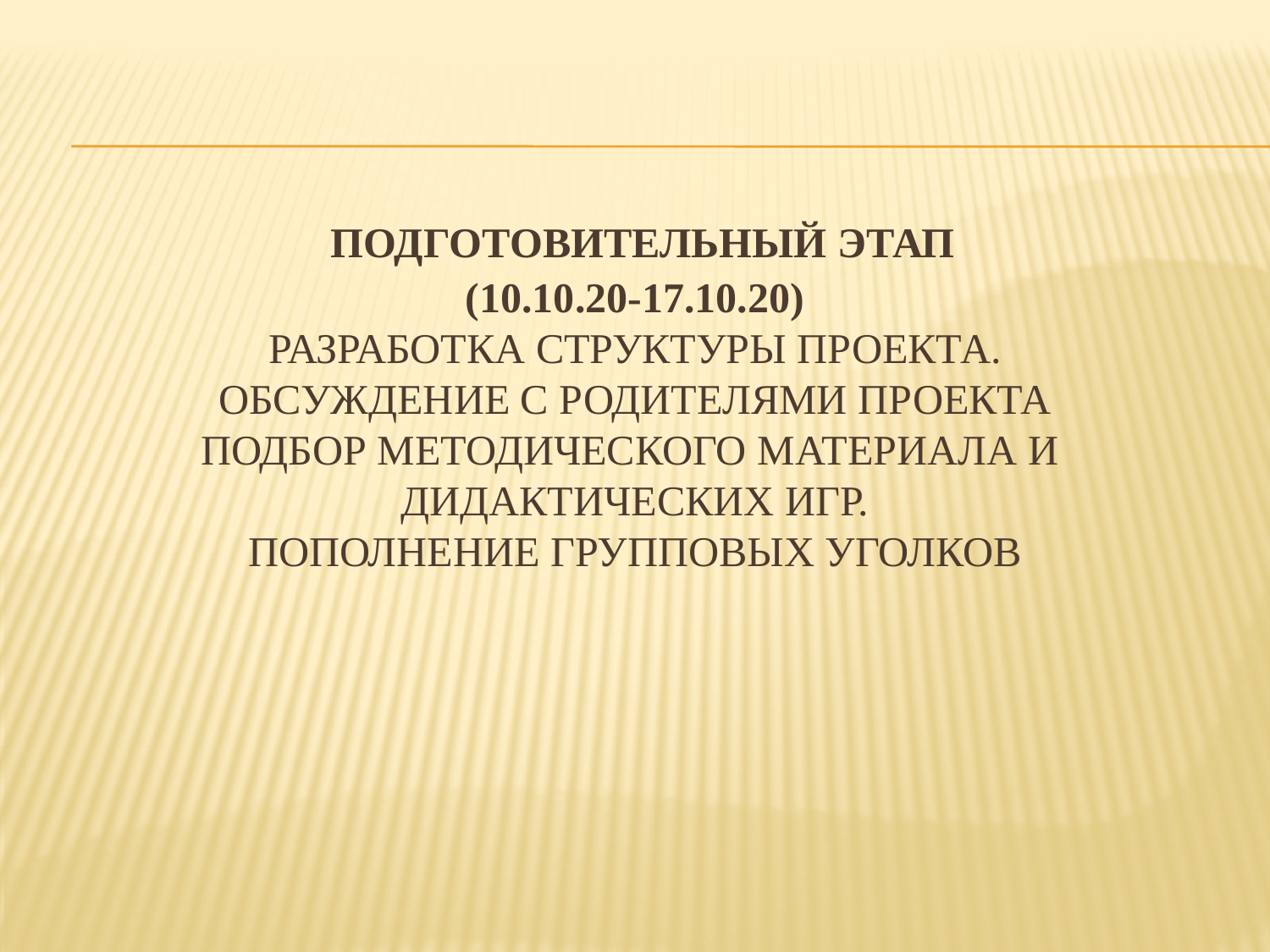

# Подготовительный этап (10.10.20-17.10.20) Разработка структуры проекта. Обсуждение с родителями проекта подбор методического материала и дидактических игр. Пополнение групповых уголков